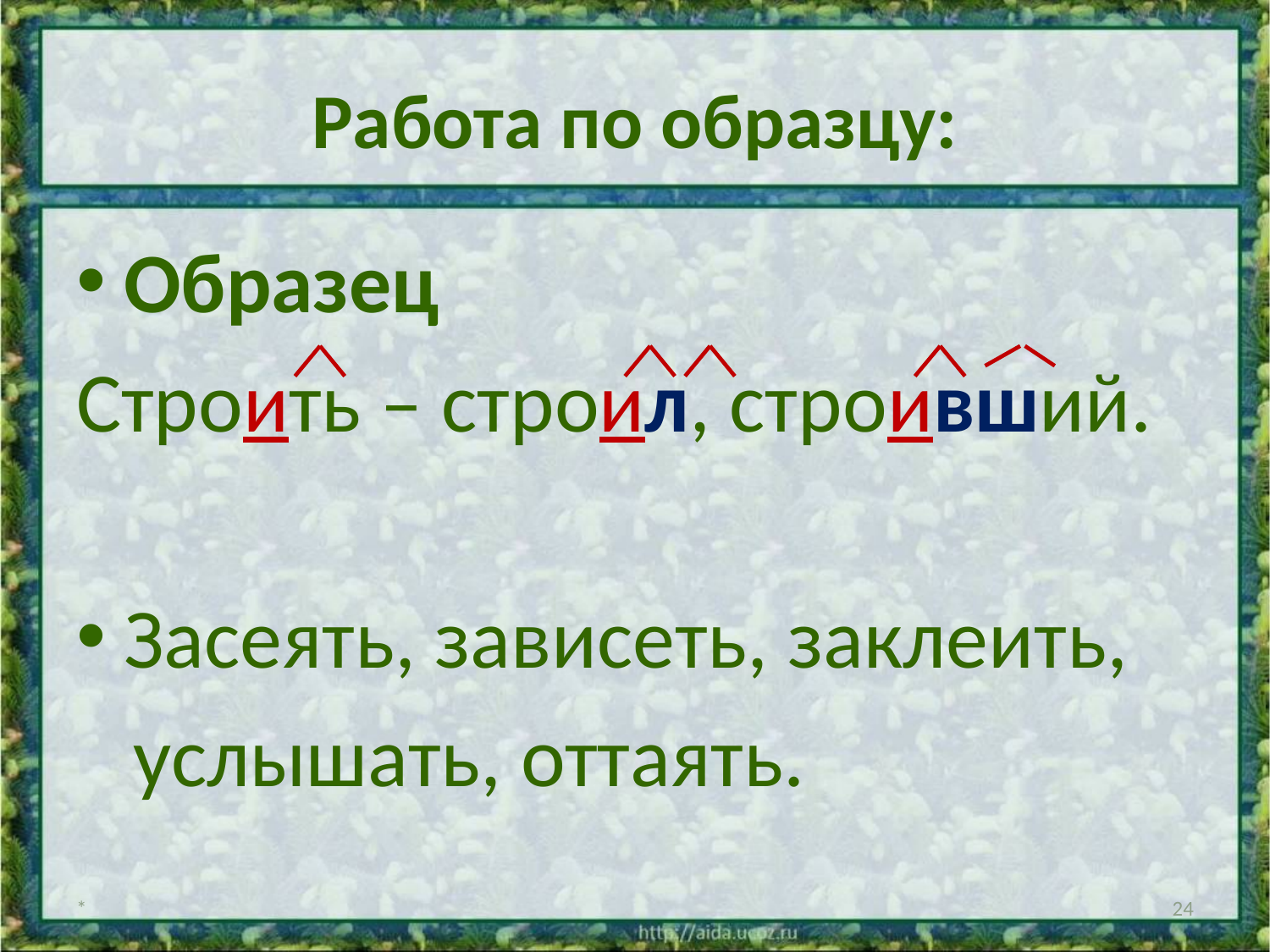

# Работа по образцу:
Образец
Строить – строил, строивший.

Засеять, зависеть, заклеить,
   услышать, оттаять.

*
24